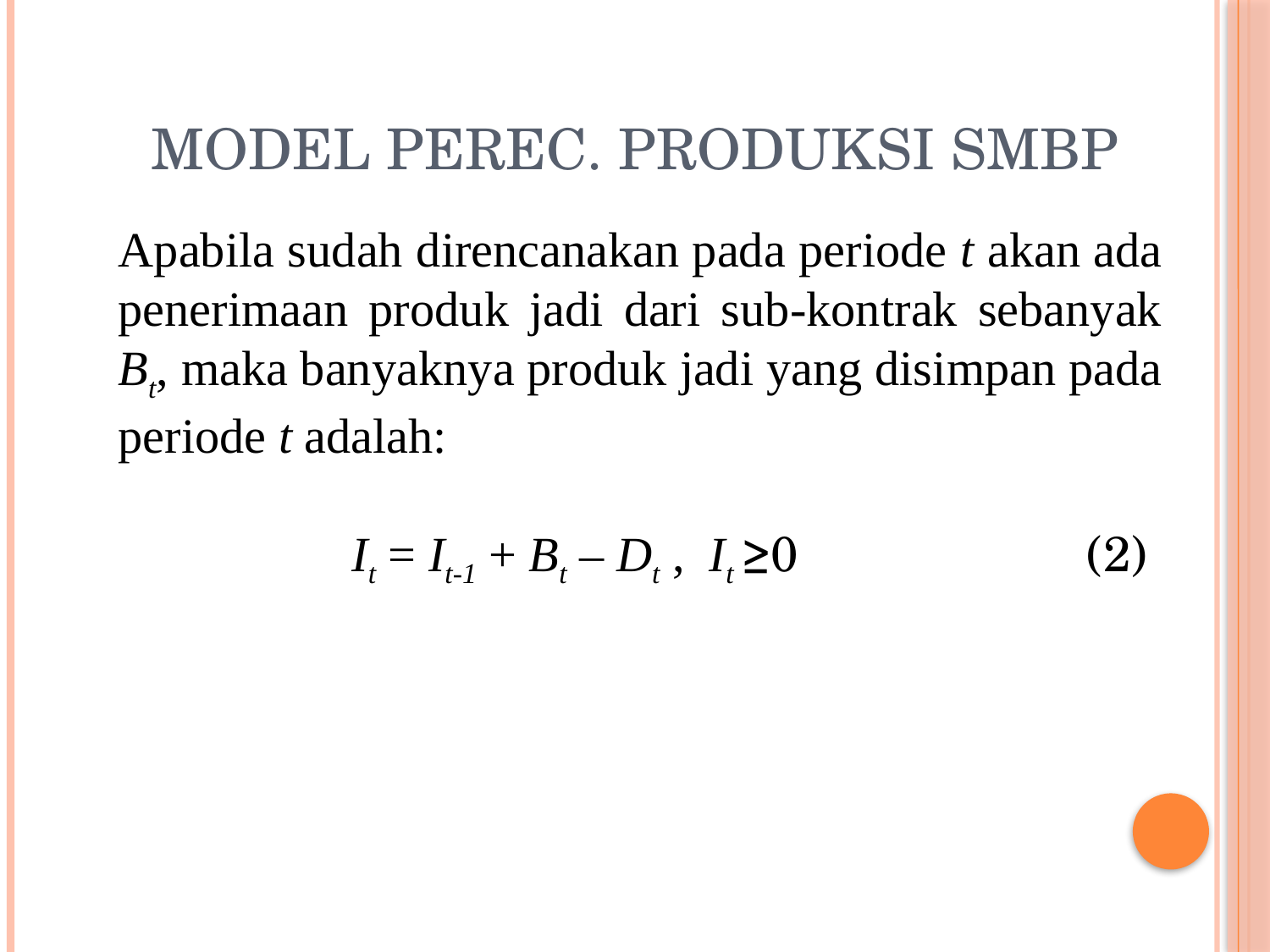

# Model Perec. Produksi SMBP
Apabila sudah direncanakan pada periode t akan ada penerimaan produk jadi dari sub-kontrak sebanyak Bt, maka banyaknya produk jadi yang disimpan pada periode t adalah:

                   It = It-1 + Bt – Dt ,  It ≥0                     (2)